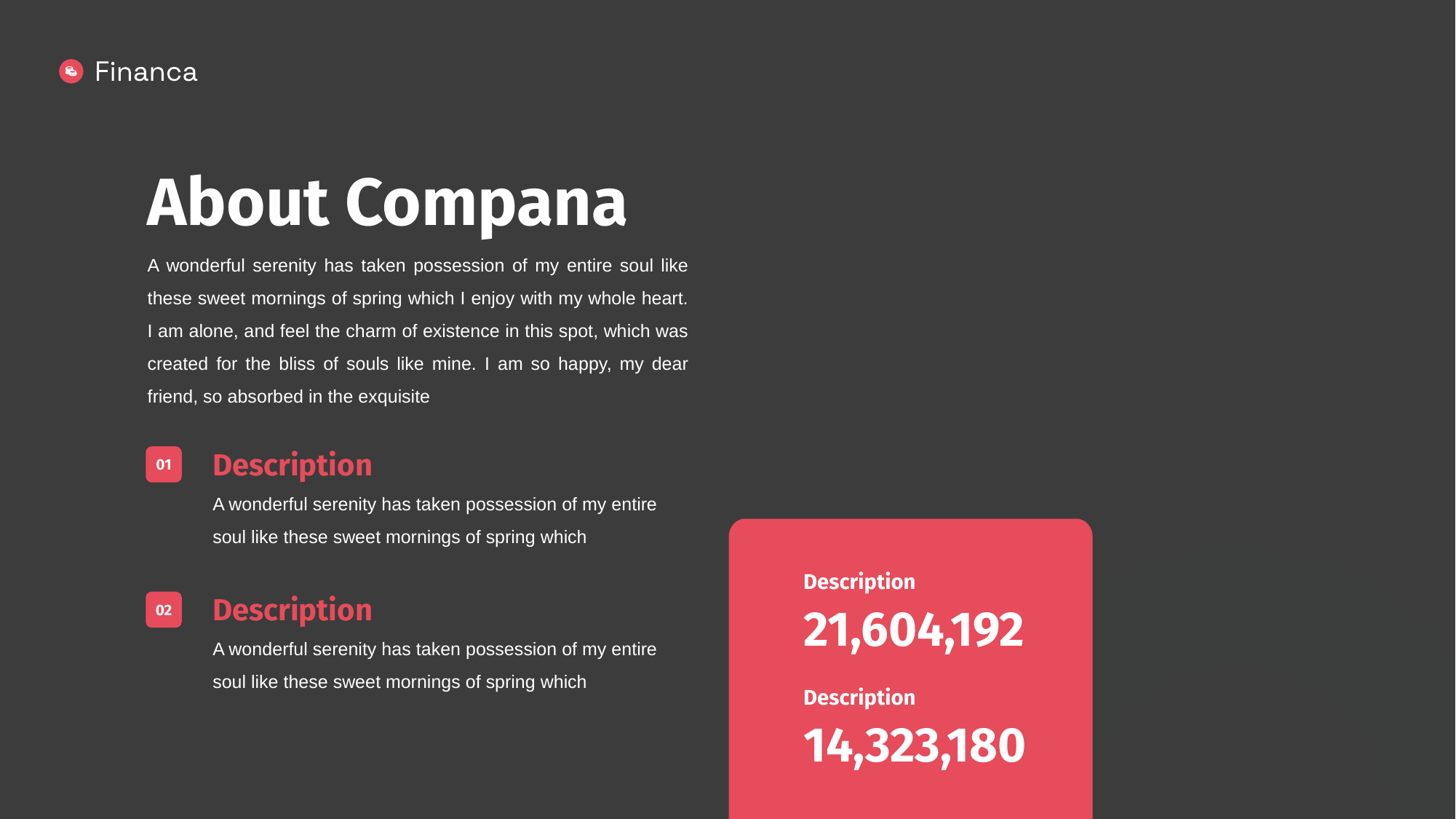

# About Compana
A wonderful serenity has taken possession of my entire soul like these sweet mornings of spring which I enjoy with my whole heart. I am alone, and feel the charm of existence in this spot, which was created for the bliss of souls like mine. I am so happy, my dear friend, so absorbed in the exquisite
Description

01
A wonderful serenity has taken possession of my entire soul like these sweet mornings of spring which

Description
Description

21,604,192
02
A wonderful serenity has taken possession of my entire soul like these sweet mornings of spring which
Description
14,323,180